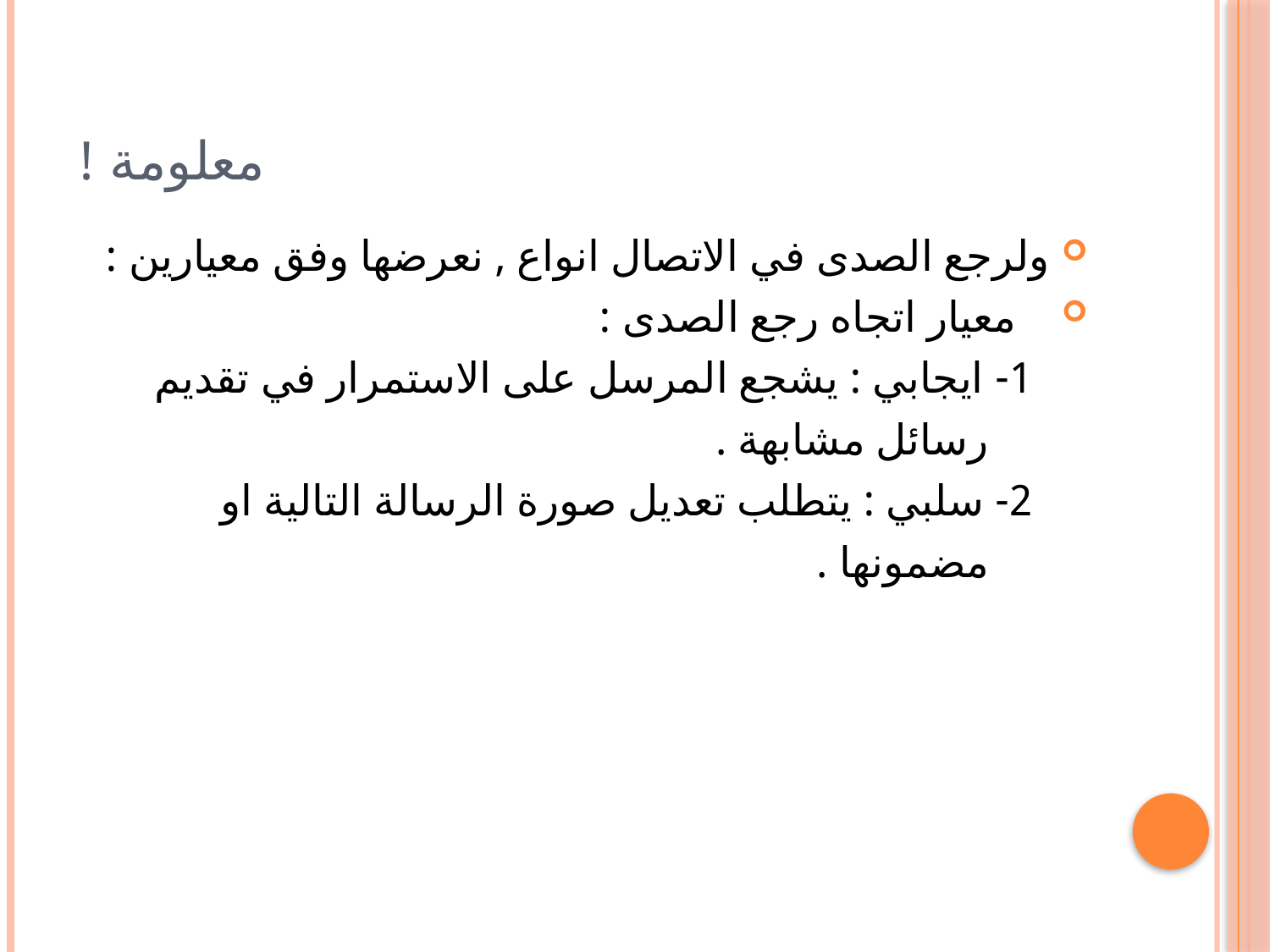

# معلومة !
ولرجع الصدى في الاتصال انواع , نعرضها وفق معيارين :
معيار اتجاه رجع الصدى :
     1- ايجابي : يشجع المرسل على الاستمرار في تقديم
         رسائل مشابهة .
     2- سلبي : يتطلب تعديل صورة الرسالة التالية او
         مضمونها .